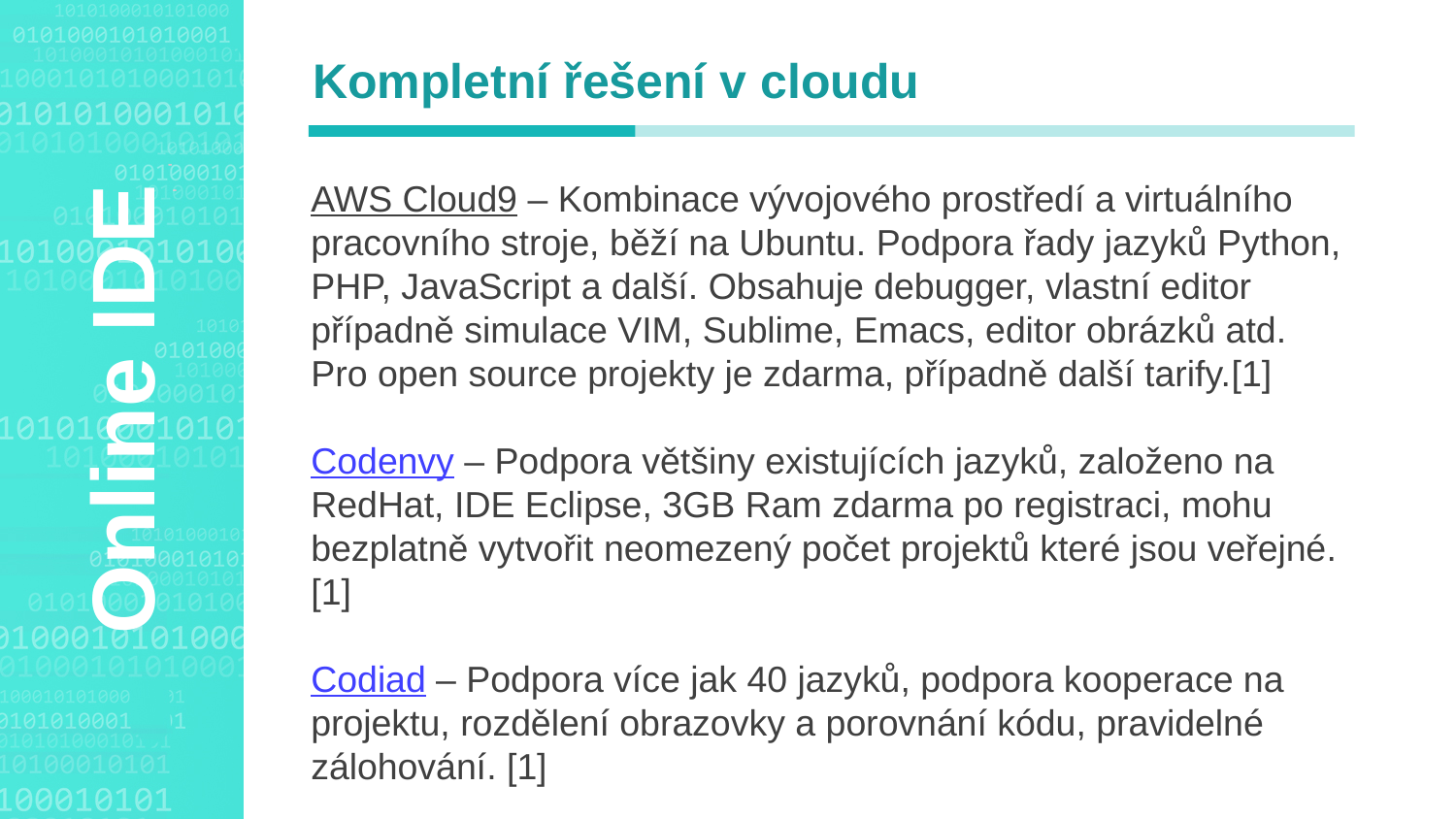

Kompletní řešení v cloudu
AWS Cloud9 – Kombinace vývojového prostředí a virtuálního pracovního stroje, běží na Ubuntu. Podpora řady jazyků Python, PHP, JavaScript a další. Obsahuje debugger, vlastní editor případně simulace VIM, Sublime, Emacs, editor obrázků atd.
Pro open source projekty je zdarma, případně další tarify.[1]

Codenvy – Podpora většiny existujících jazyků, založeno na RedHat, IDE Eclipse, 3GB Ram zdarma po registraci, mohu bezplatně vytvořit neomezený počet projektů které jsou veřejné. [1]

Codiad – Podpora více jak 40 jazyků, podpora kooperace na projektu, rozdělení obrazovky a porovnání kódu, pravidelné zálohování. [1]
Agenda Style

Online IDE